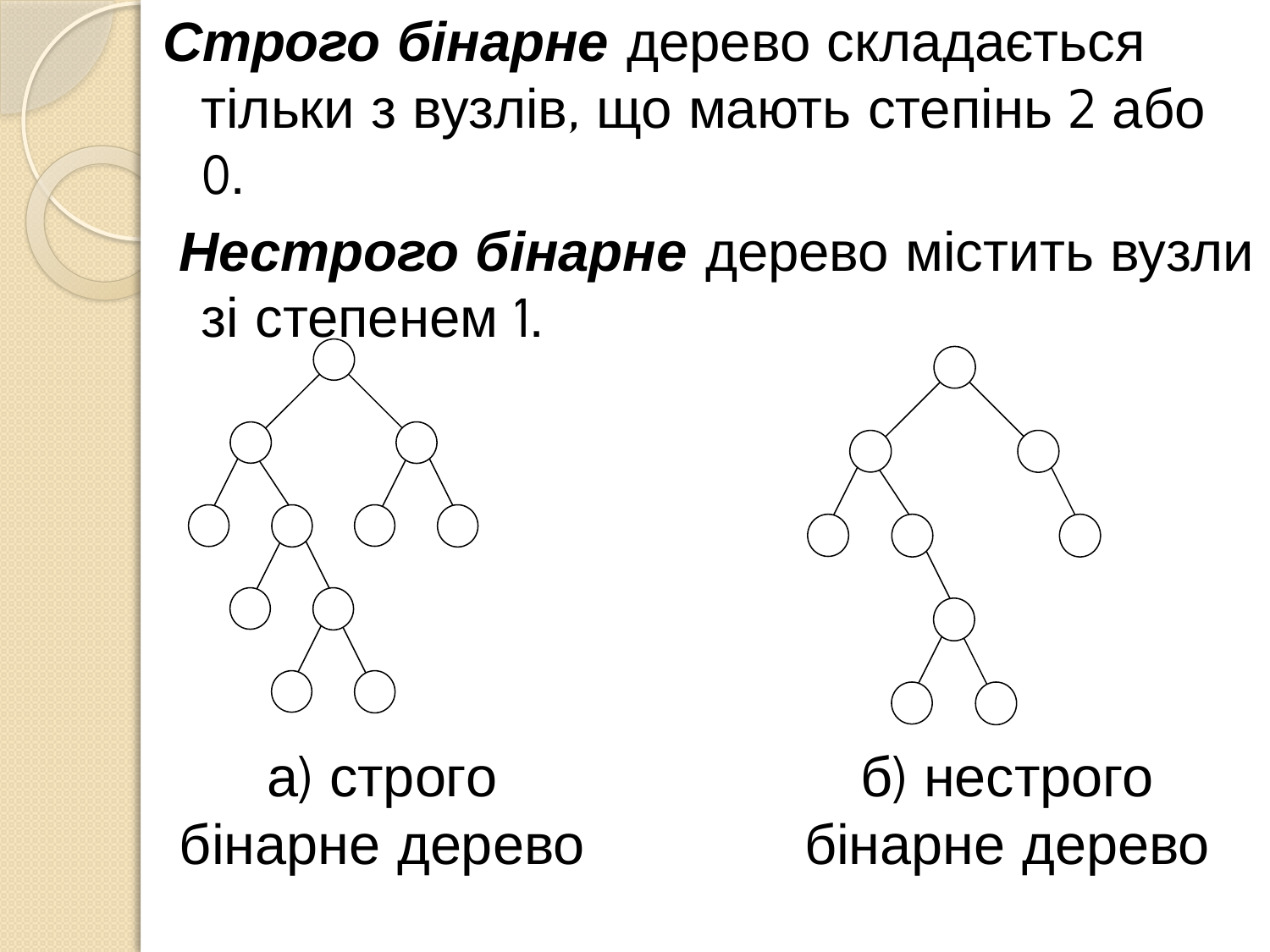

Строго бінарне дерево складається тільки з вузлів, що мають степінь 2 або 0.
 Нестрого бінарне дерево містить вузли зі степенем 1.

а) строго
 бінарне дерево
б) нестрого
 бінарне дерево